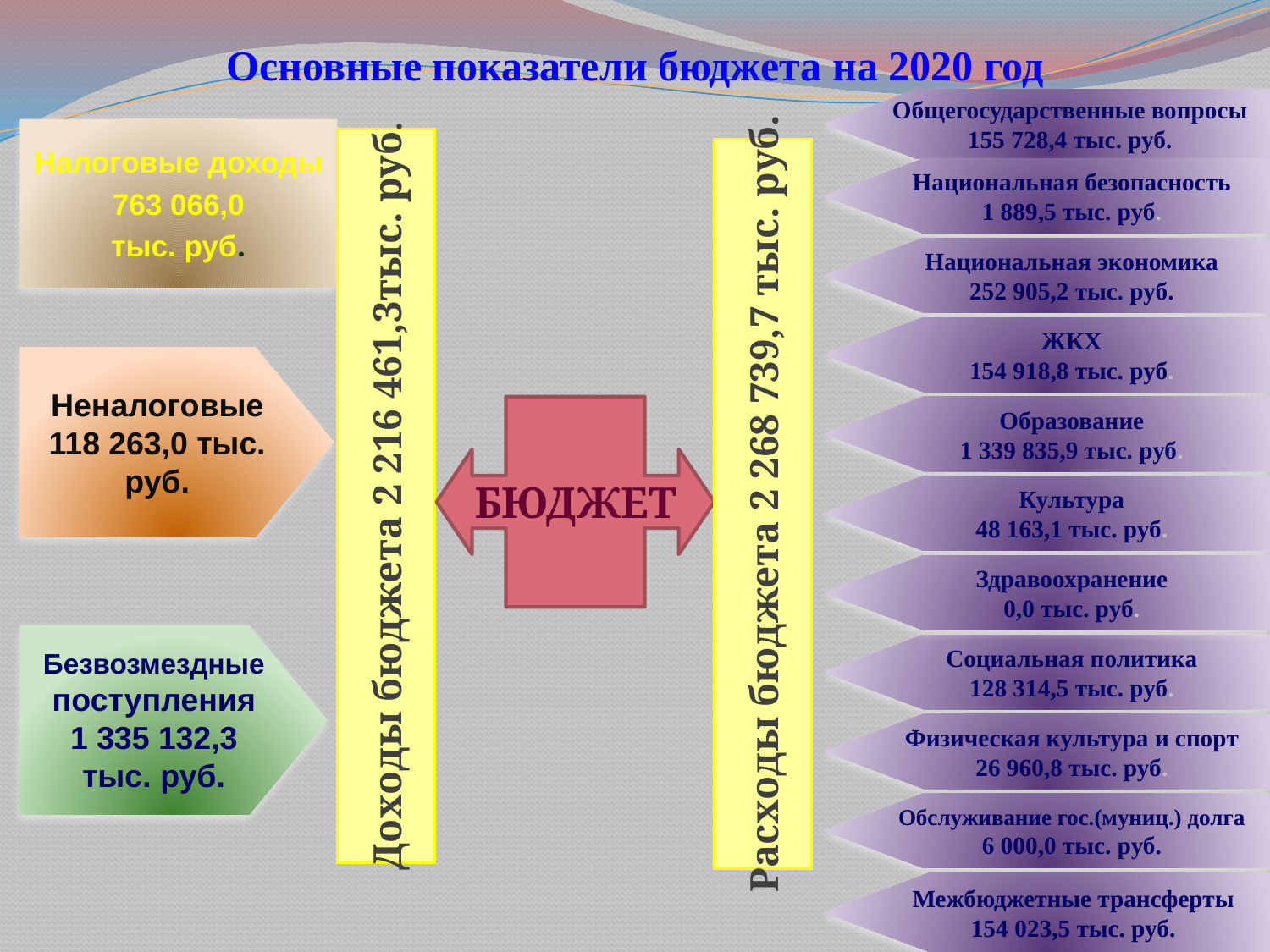

# Основные показатели бюджета на 2020 год
Общегосударственные вопросы
155 728,4 тыс. руб.
Налоговые доходы
763 066,0
тыс. руб.
Доходы бюджета 2 216 461,3тыс. руб.
Расходы бюджета 2 268 739,7 тыс. руб.
Национальная безопасность
1 889,5 тыс. руб.

Национальная экономика
252 905,2 тыс. руб.
.
ЖКХ
154 918,8 тыс. руб.
Неналоговые 118 263,0 тыс. руб.
БЮДЖЕТ
Образование
1 339 835,9 тыс. руб.
Культура
48 163,1 тыс. руб.
Здравоохранение
0,0 тыс. руб.
Безвозмездные поступления
1 335 132,3 тыс. руб.
Социальная политика
128 314,5 тыс. руб.
Физическая культура и спорт
26 960,8 тыс. руб.
Обслуживание гос.(муниц.) долга
6 000,0 тыс. руб.
Межбюджетные трансферты
154 023,5 тыс. руб.